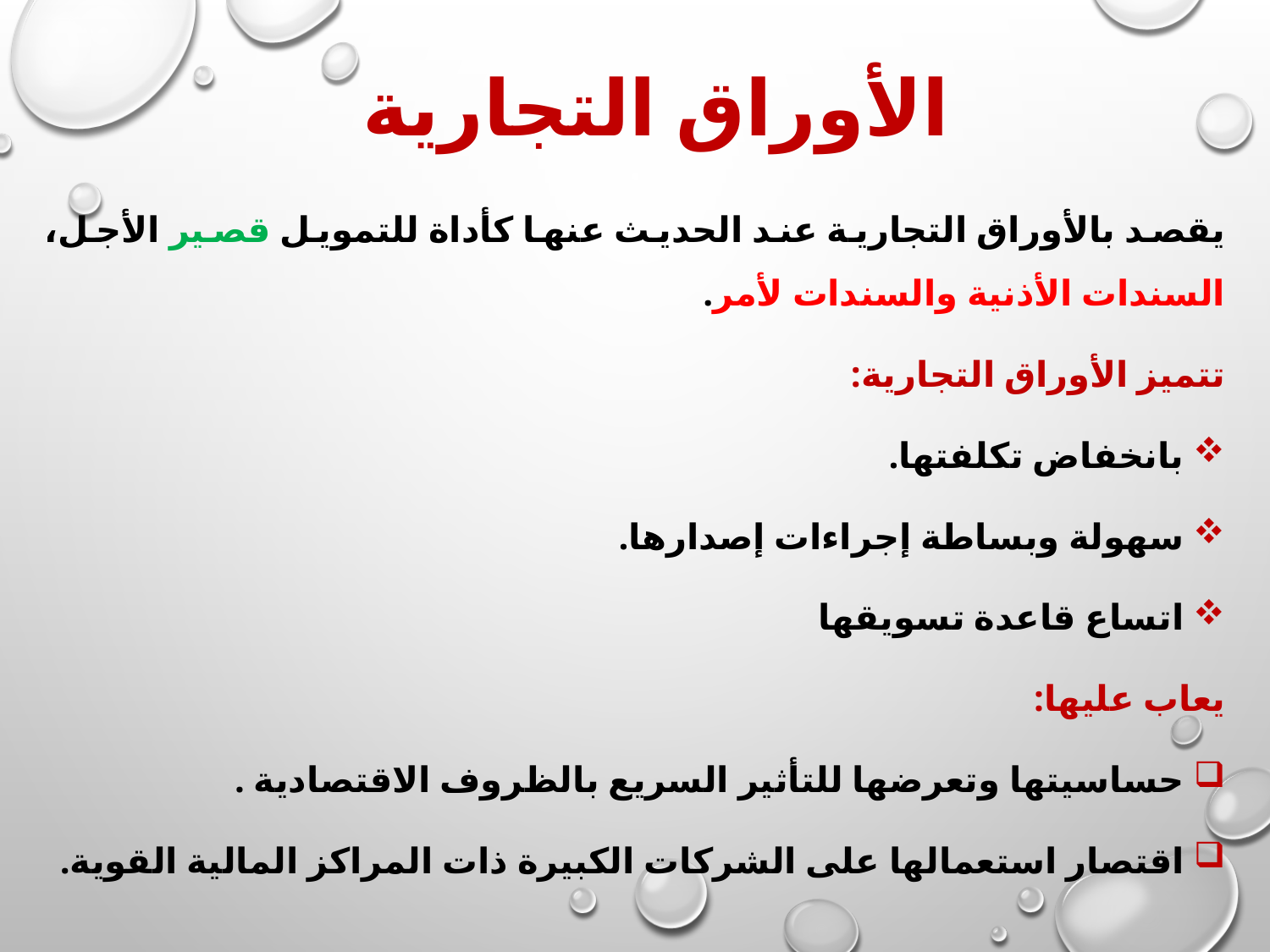

# الأوراق التجارية
يقصد بالأوراق التجارية عند الحديث عنها كأداة للتمويل قصير الأجل، السندات الأذنية والسندات لأمر.
تتميز الأوراق التجارية:
 بانخفاض تكلفتها.
 سهولة وبساطة إجراءات إصدارها.
 اتساع قاعدة تسويقها
يعاب عليها:
 حساسيتها وتعرضها للتأثير السريع بالظروف الاقتصادية .
 اقتصار استعمالها على الشركات الكبيرة ذات المراكز المالية القوية.